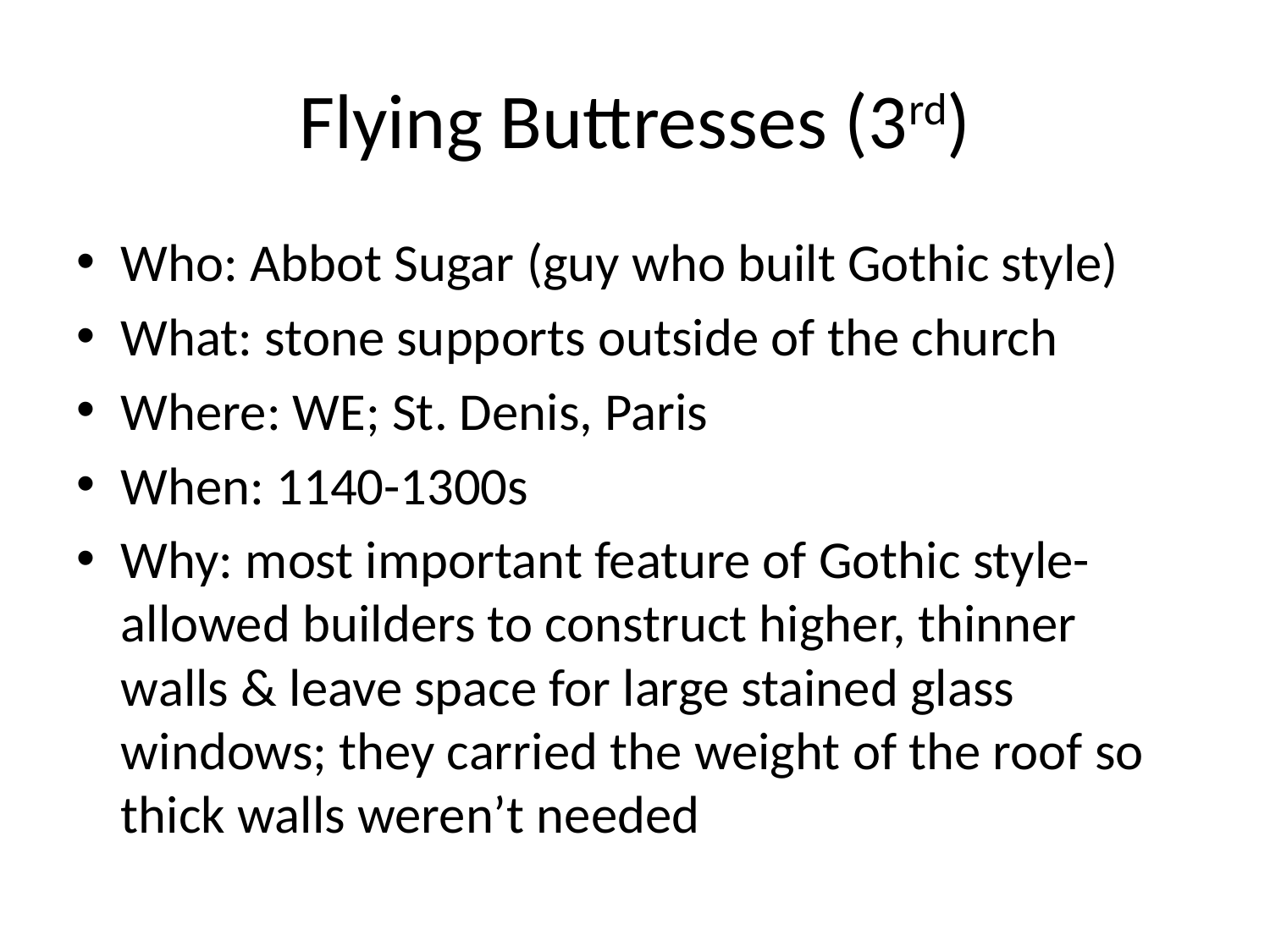

# Flying Buttresses (3rd)
Who: Abbot Sugar (guy who built Gothic style)
What: stone supports outside of the church
Where: WE; St. Denis, Paris
When: 1140-1300s
Why: most important feature of Gothic style- allowed builders to construct higher, thinner walls & leave space for large stained glass windows; they carried the weight of the roof so thick walls weren’t needed